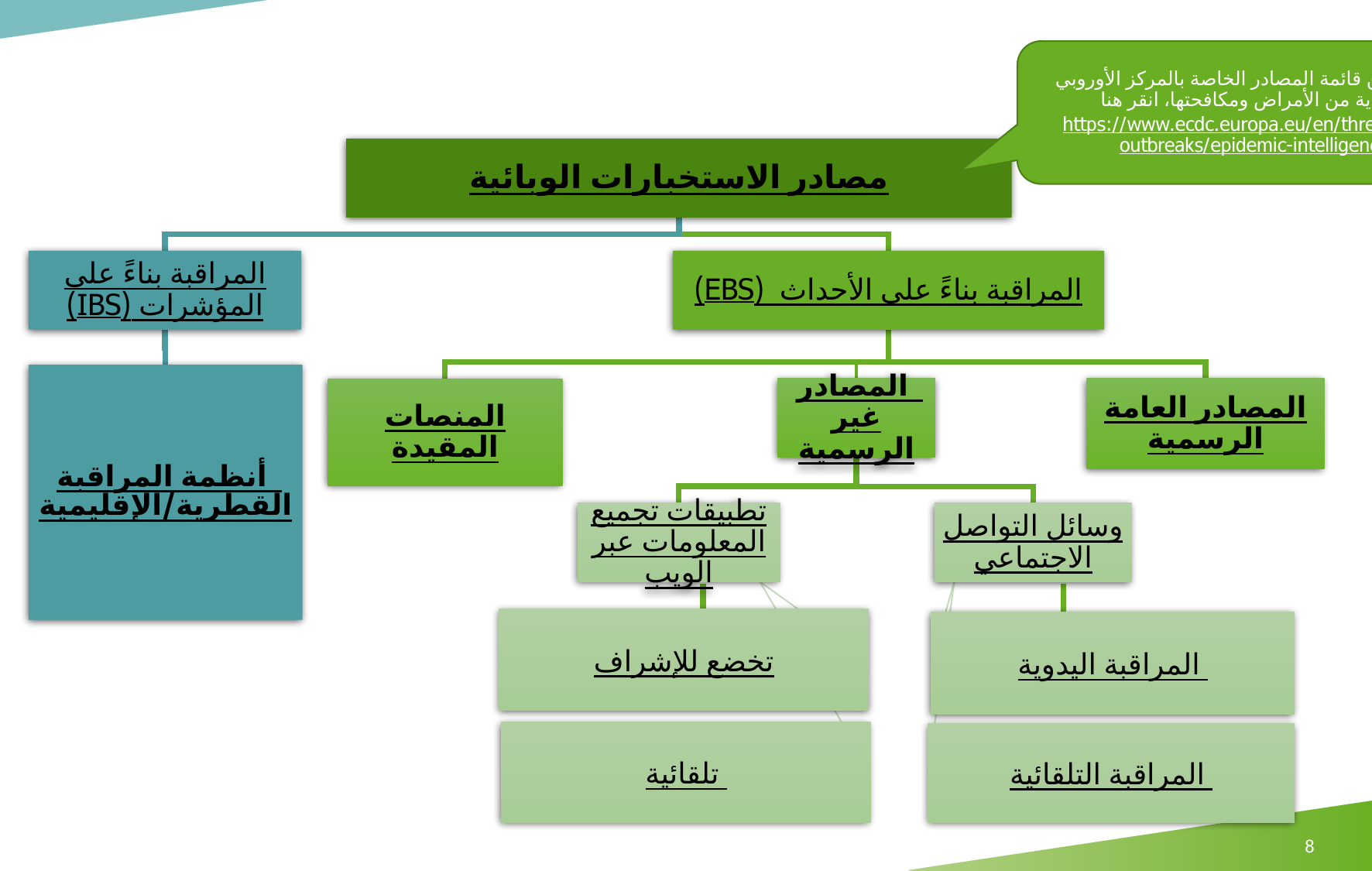

#
للتحقق من قائمة المصادر الخاصة بالمركز الأوروبي للوقاية من الأمراض ومكافحتها، انقر هنا
https://www.ecdc.europa.eu/en/threats-and-outbreaks/epidemic-intelligence
مصادر الاستخبارات الوبائية
المراقبة بناءً على المؤشرات (IBS)
 أنظمة المراقبة القطرية/الإقليمية
المراقبة بناءً على الأحداث  (EBS)
المصادر العامة الرسمية
 المصادر غير الرسمية
تطبيقات تجميع المعلومات عبر الويب
تخضع للإشراف
 تلقائية
وسائل التواصل الاجتماعي
 المراقبة اليدوية
 المراقبة التلقائية
المنصات المقيدة

8